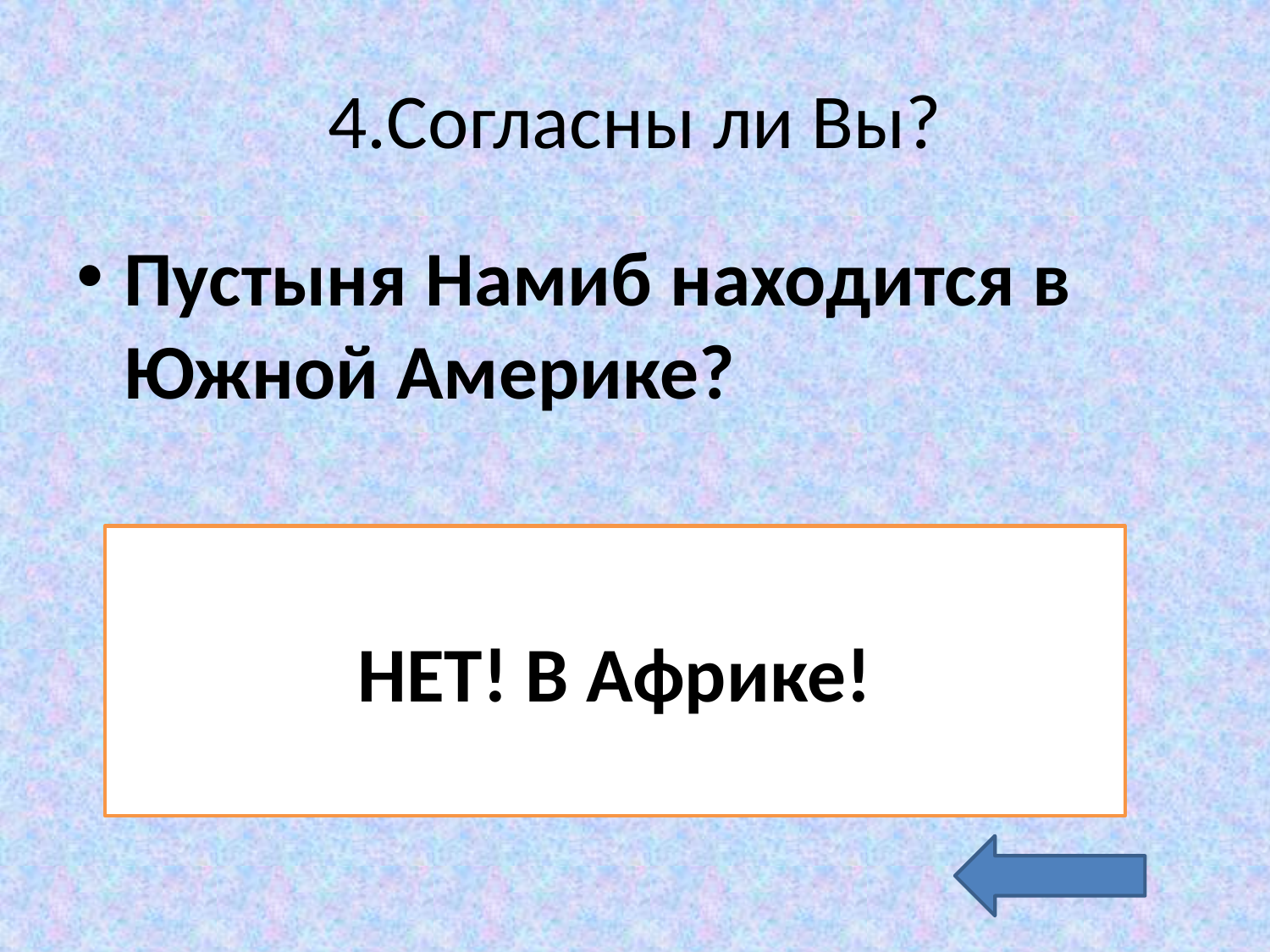

# 4.Согласны ли Вы?
Пустыня Намиб находится в Южной Америке?
НЕТ! В Африке!